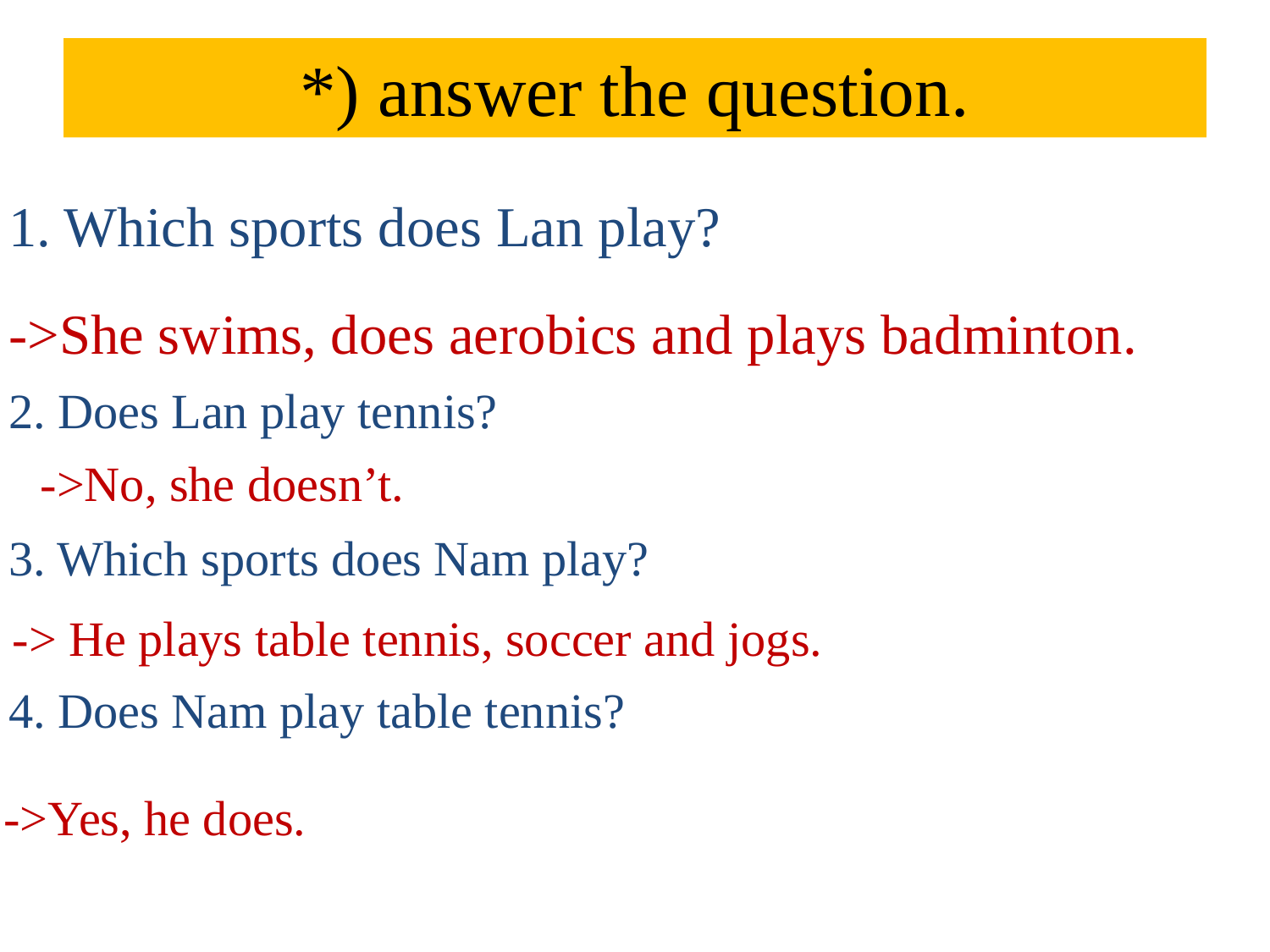

# *) answer the question.
1. Which sports does Lan play?
->She swims, does aerobics and plays badminton.
2. Does Lan play tennis?
->No, she doesn’t.
3. Which sports does Nam play?
-> He plays table tennis, soccer and jogs.
4. Does Nam play table tennis?
->Yes, he does.